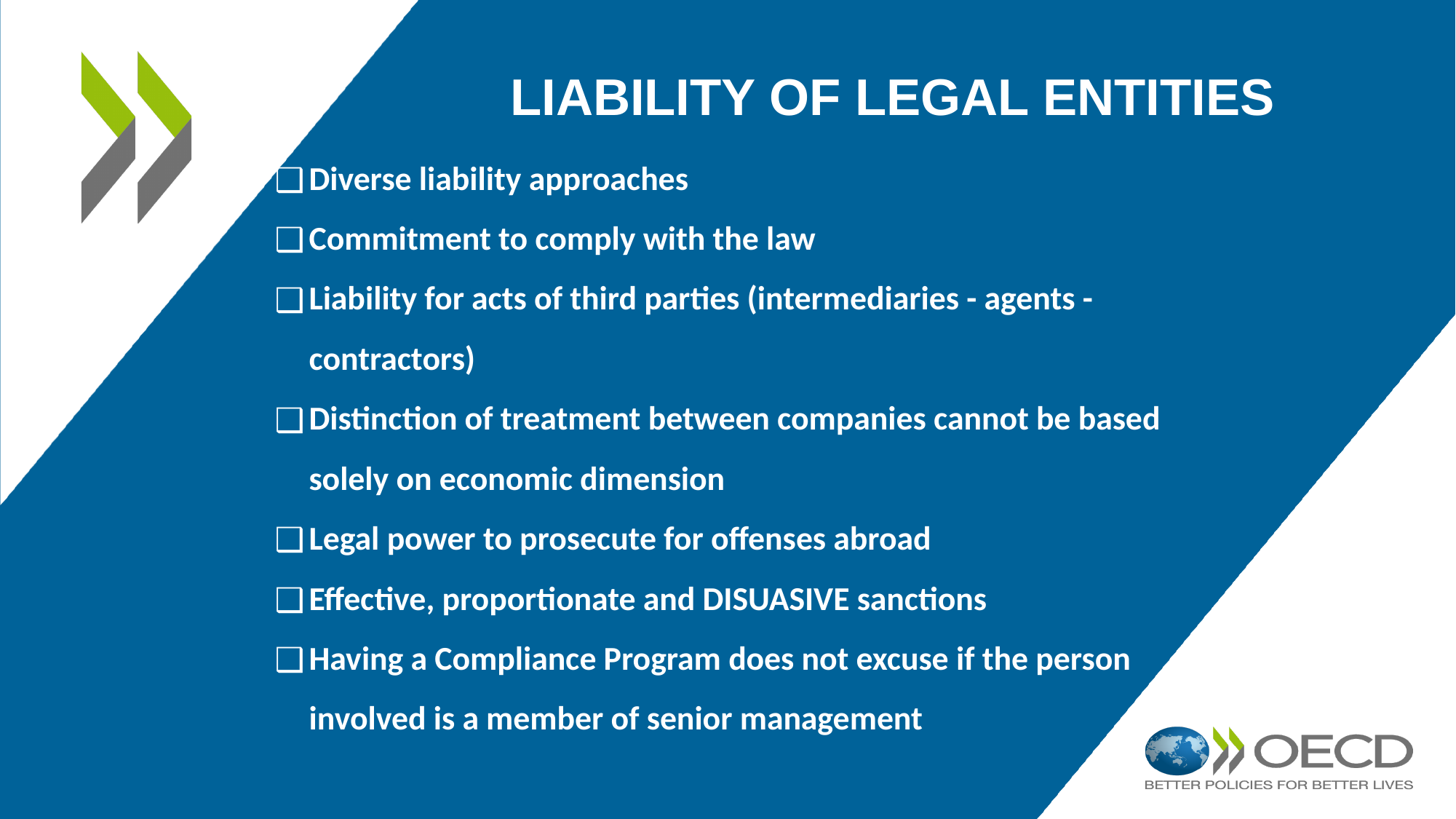

# Liability of legal entities
Diverse liability approaches
Commitment to comply with the law
Liability for acts of third parties (intermediaries - agents - contractors)
Distinction of treatment between companies cannot be based solely on economic dimension
Legal power to prosecute for offenses abroad
Effective, proportionate and DISUASIVE sanctions
Having a Compliance Program does not excuse if the person involved is a member of senior management